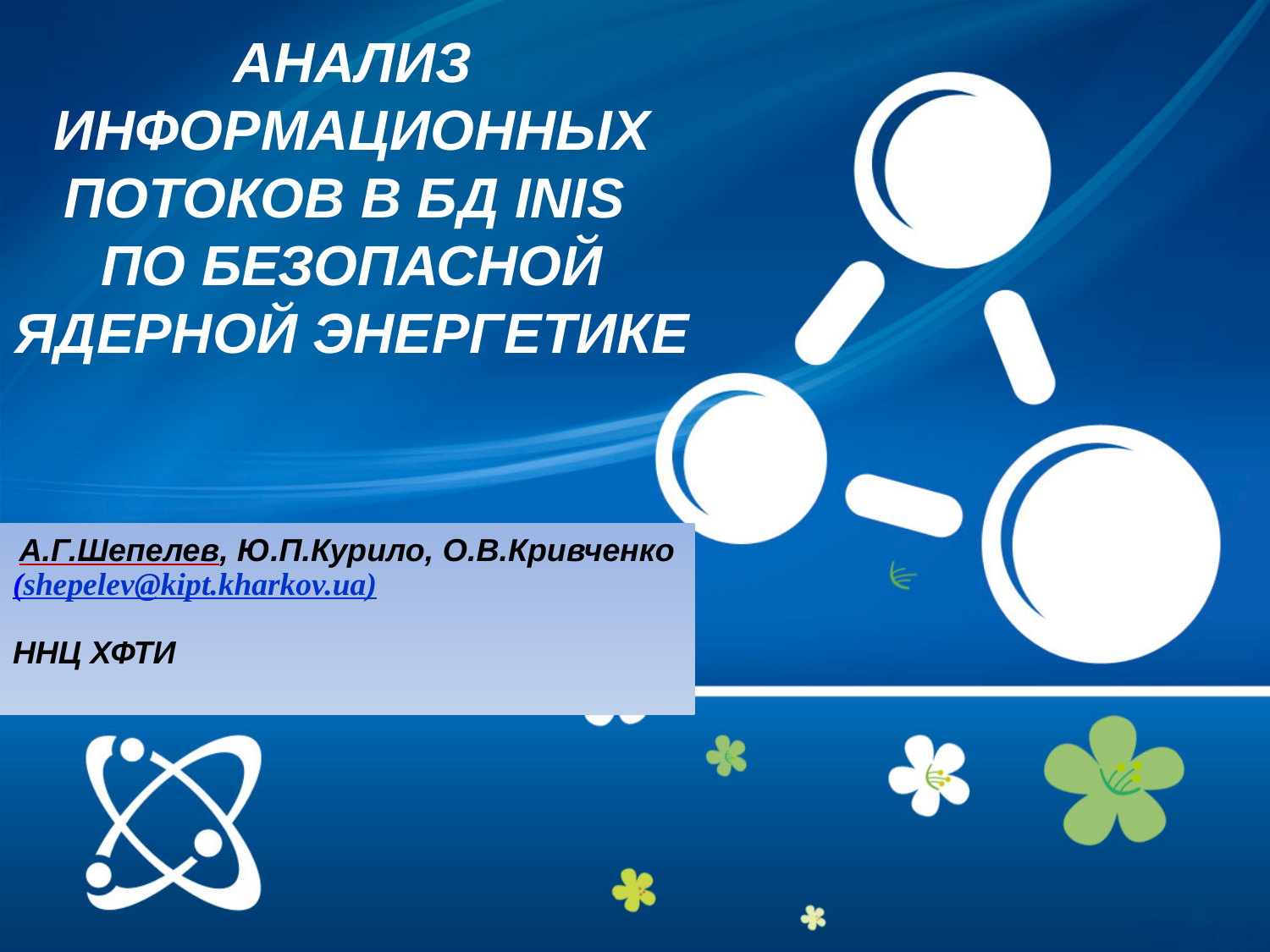

АНАЛИЗ ИНФОРМАЦИОННЫХ ПОТОКОВ В БД INIS
ПО БЕЗОПАСНОЙ ЯДЕРНОЙ ЭНЕРГЕТИКЕ
А.Г.Шепелев, Ю.П.Курило, О.В.Кривченко
(shepelev@kipt.kharkov.ua)

ННЦ ХФТИ